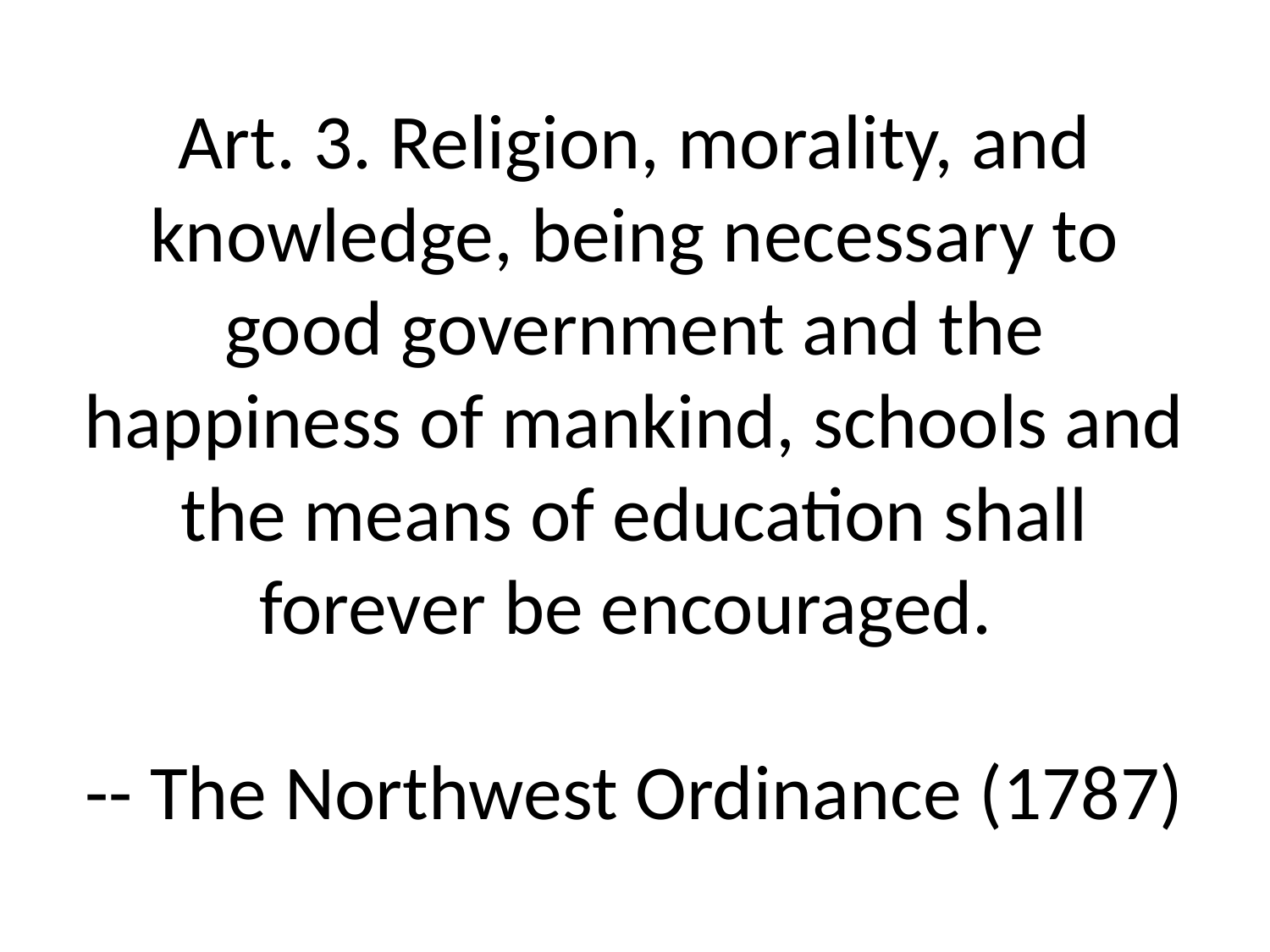

# Art. 3. Religion, morality, and knowledge, being necessary to good government and the happiness of mankind, schools and the means of education shall forever be encouraged. -- The Northwest Ordinance (1787)